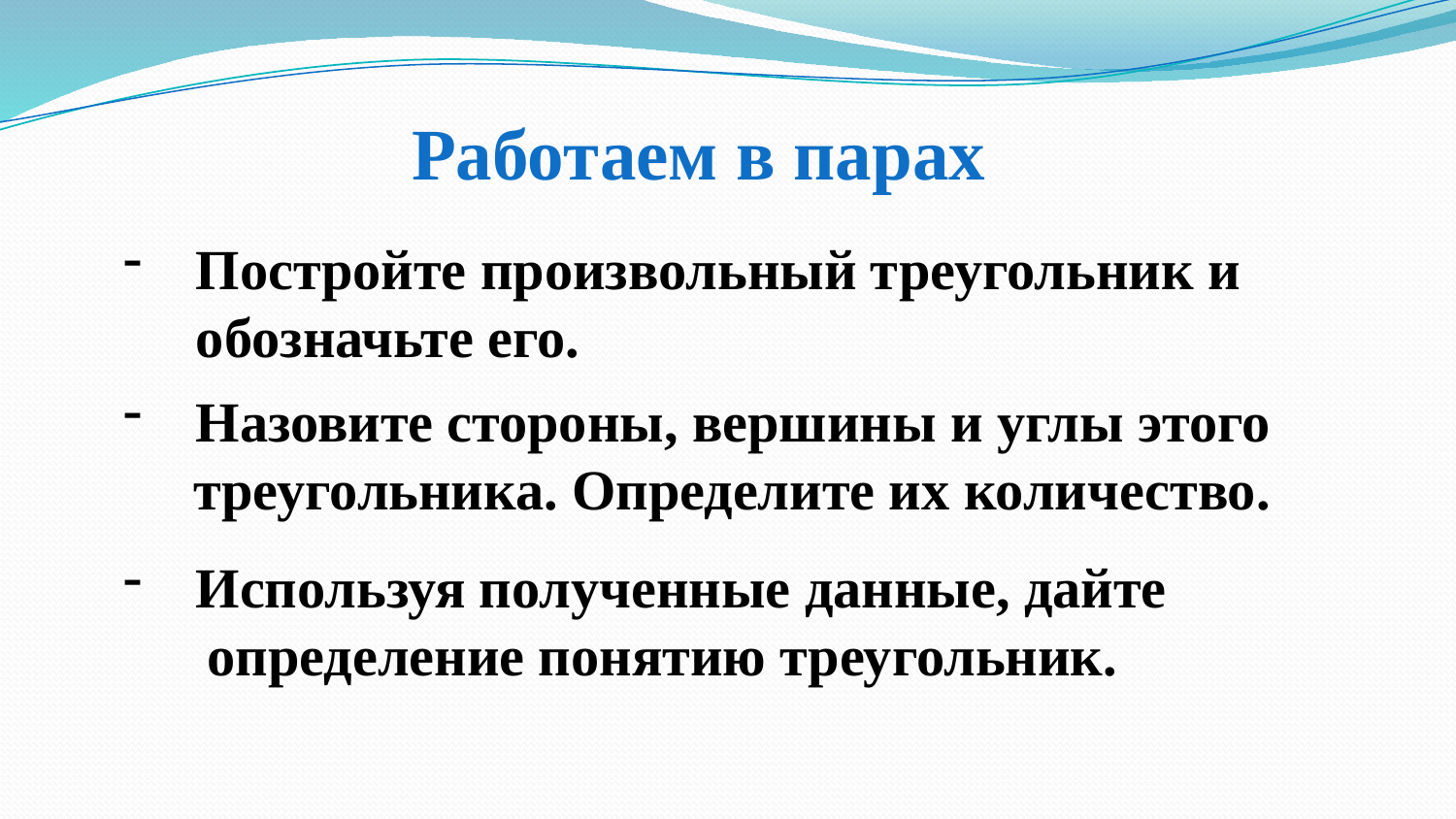

Работаем в парах
Постройте произвольный треугольник и обозначьте его.
Назовите стороны, вершины и углы этого
     треугольника. Определите их количество.
Используя полученные данные, дайте
      определение понятию треугольник.